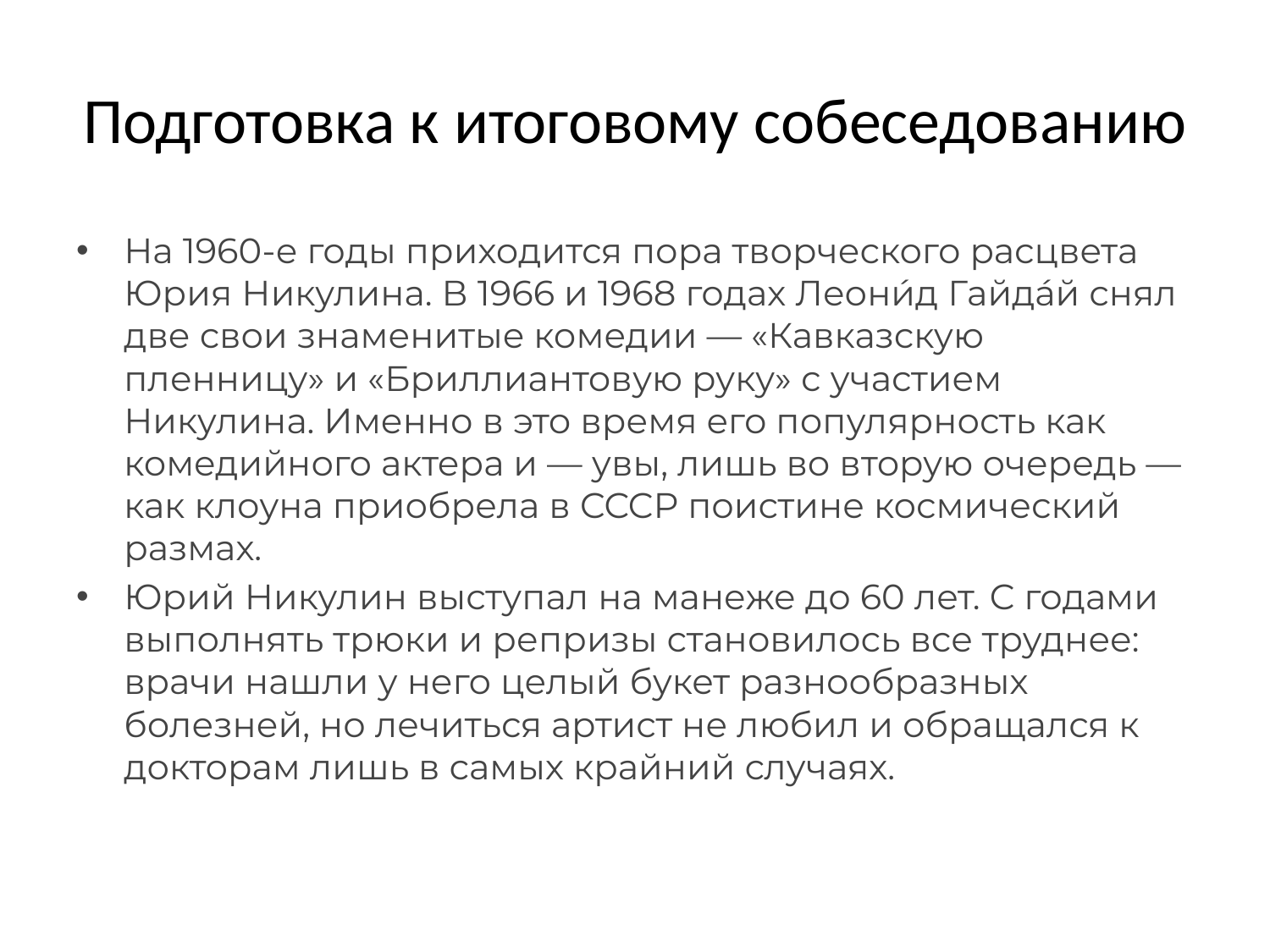

# Подготовка к итоговому собеседованию
На 1960-е годы приходится пора творческого расцвета Юрия Никулина. В 1966 и 1968 годах Леони́д Гайда́й снял две свои знаменитые комедии — «Кавказскую пленницу» и «Бриллиантовую руку» с участием Никулина. Именно в это время его популярность как комедийного актера и — увы, лишь во вторую очередь — как клоуна приобрела в СССР поистине космический размах.
Юрий Никулин выступал на манеже до 60 лет. С годами выполнять трюки и репризы становилось все труднее: врачи нашли у него целый букет разнообразных болезней, но лечиться артист не любил и обращался к докторам лишь в самых крайний случаях.